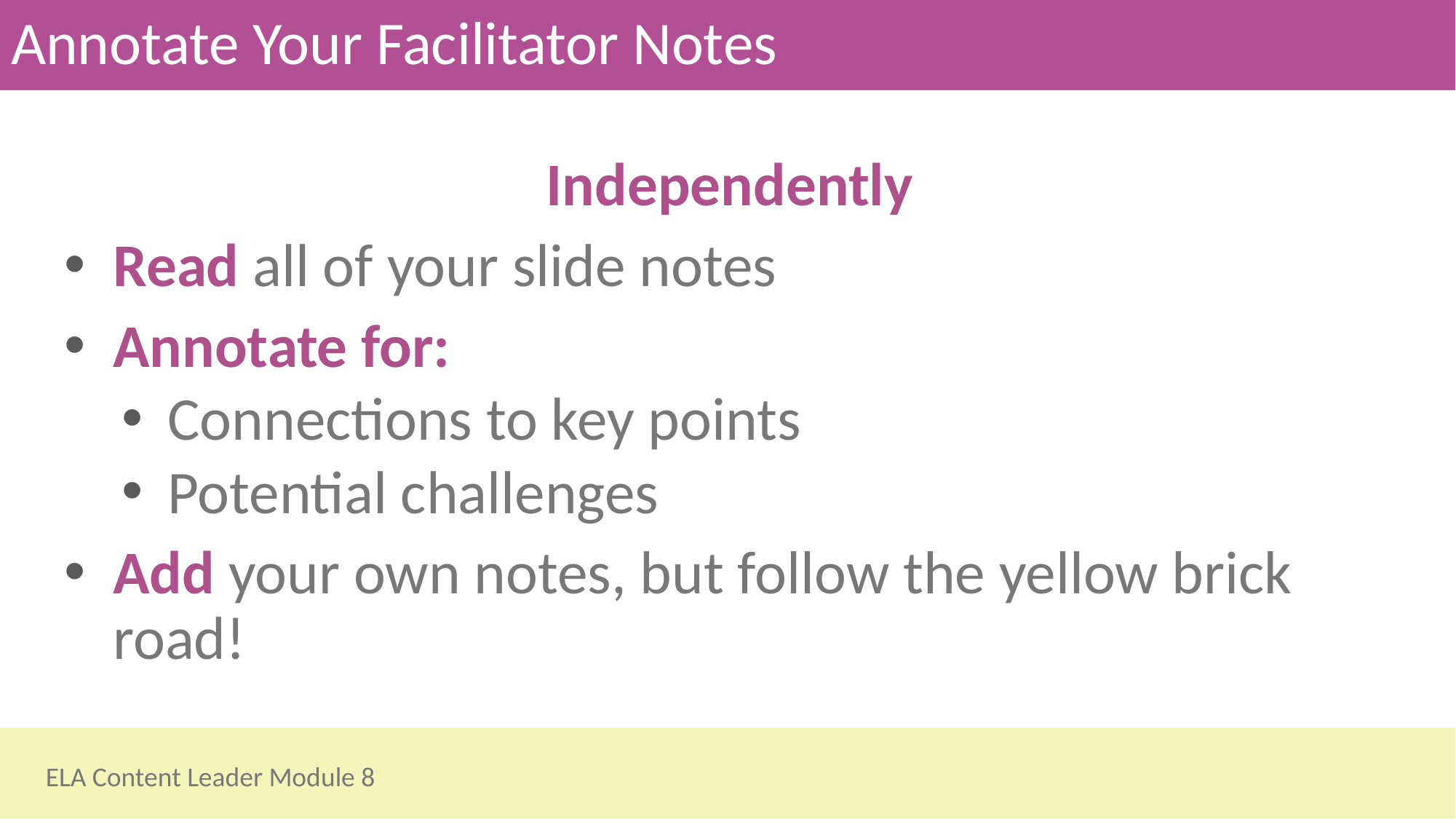

# Annotate Your Facilitator Notes
Independently
Read all of your slide notes
Annotate for:
Connections to key points
Potential challenges
Add your own notes, but follow the yellow brick road!